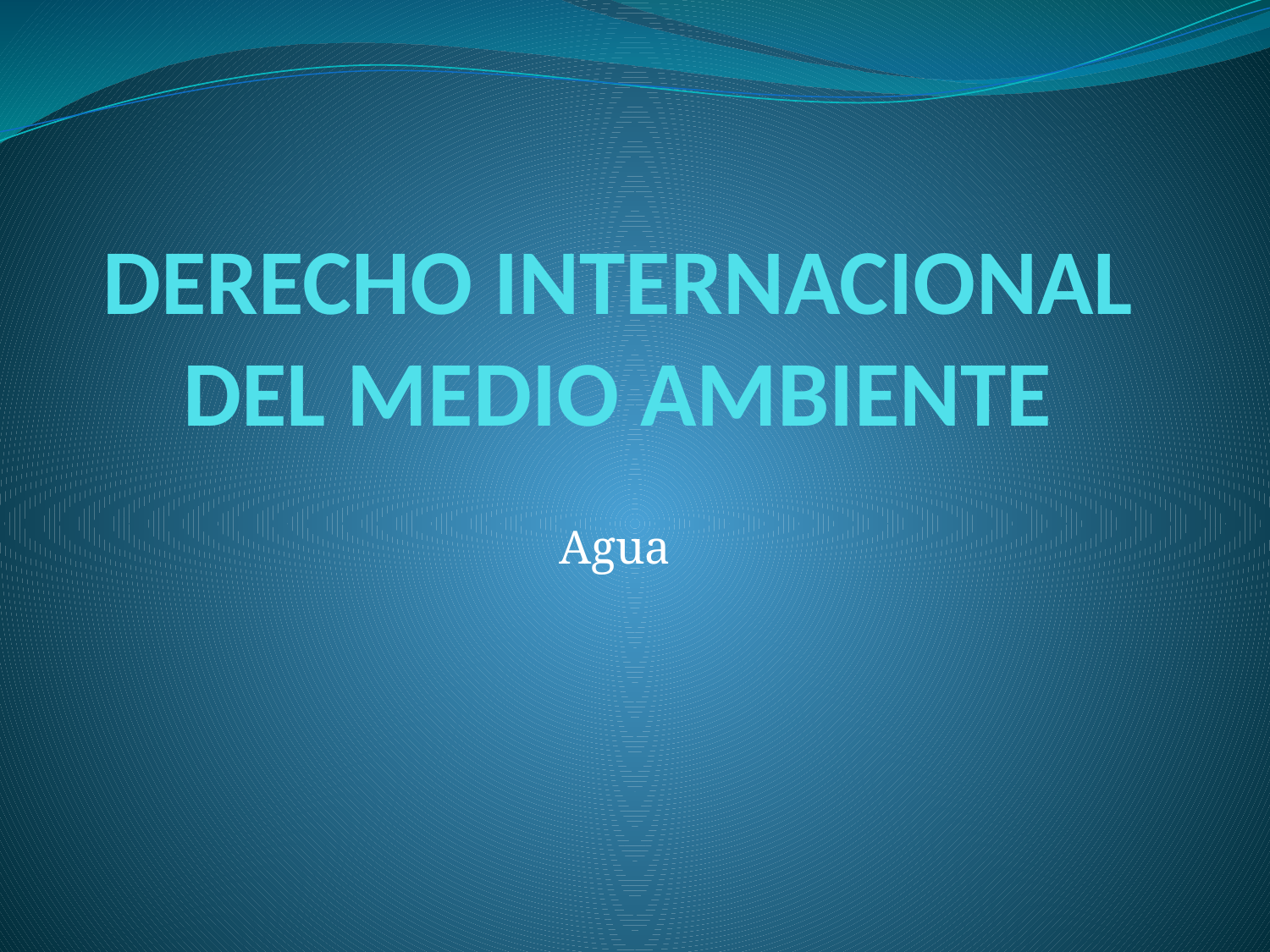

# DERECHO INTERNACIONAL DEL MEDIO AMBIENTE

Agua